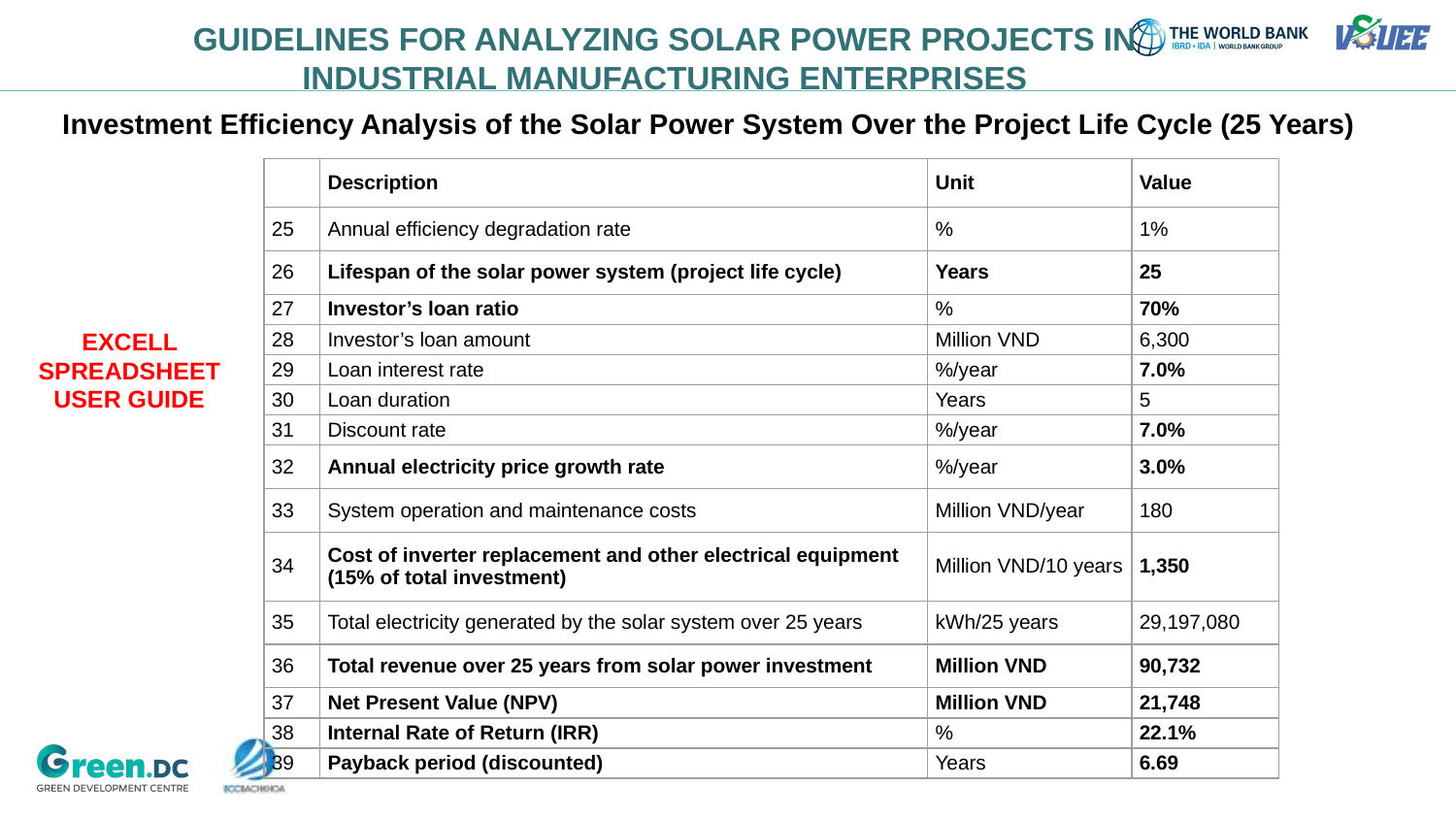

# GUIDELINES FOR ANALYZING SOLAR POWER PROJECTS IN INDUSTRIAL MANUFACTURING ENTERPRISES
Investment Efficiency Analysis of the Solar Power System Over the Project Life Cycle (25 Years)
|  | Description | Unit | Value |
| --- | --- | --- | --- |
| 25 | Annual efficiency degradation rate | % | 1% |
| 26 | Lifespan of the solar power system (project life cycle) | Years | 25 |
| 27 | Investor’s loan ratio | % | 70% |
| 28 | Investor’s loan amount | Million VND | 6,300 |
| 29 | Loan interest rate | %/year | 7.0% |
| 30 | Loan duration | Years | 5 |
| 31 | Discount rate | %/year | 7.0% |
| 32 | Annual electricity price growth rate | %/year | 3.0% |
| 33 | System operation and maintenance costs | Million VND/year | 180 |
| 34 | Cost of inverter replacement and other electrical equipment (15% of total investment) | Million VND/10 years | 1,350 |
| 35 | Total electricity generated by the solar system over 25 years | kWh/25 years | 29,197,080 |
| 36 | Total revenue over 25 years from solar power investment | Million VND | 90,732 |
| 37 | Net Present Value (NPV) | Million VND | 21,748 |
| 38 | Internal Rate of Return (IRR) | % | 22.1% |
| 39 | Payback period (discounted) | Years | 6.69 |
EXCELL SPREADSHEET USER GUIDE